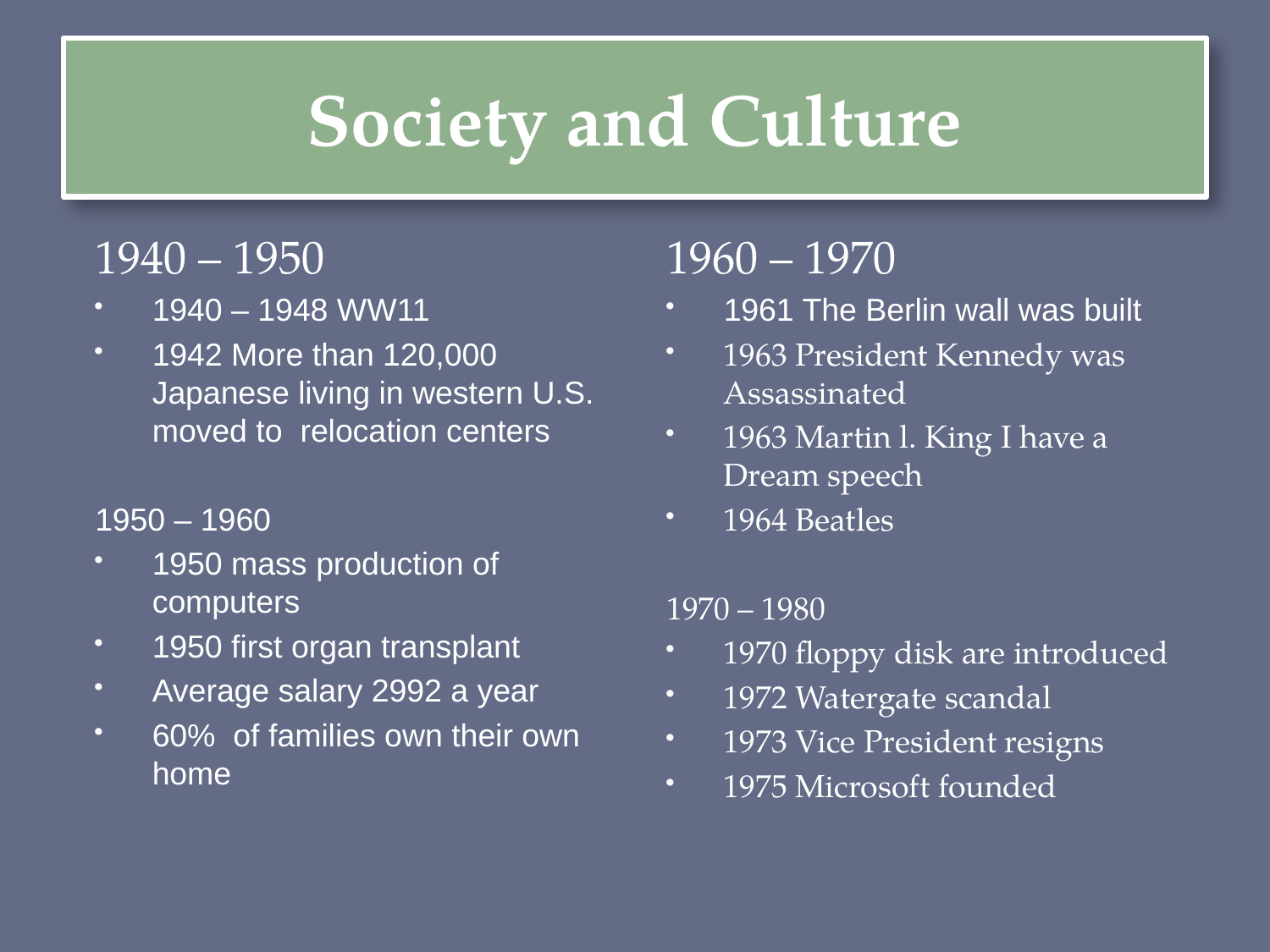

# Society and Culture
1940 – 1950
1940 – 1948 WW11
1942 More than 120,000 Japanese living in western U.S. moved to  relocation centers

1950 – 1960
1950 mass production of computers
1950 first organ transplant
Average salary 2992 a year
60%  of families own their own home
1960 – 1970
1961 The Berlin wall was built
1963 President Kennedy was Assassinated
1963 Martin l. King I have a Dream speech
1964 Beatles

1970 – 1980
1970 floppy disk are introduced
1972 Watergate scandal
1973 Vice President resigns
1975 Microsoft founded